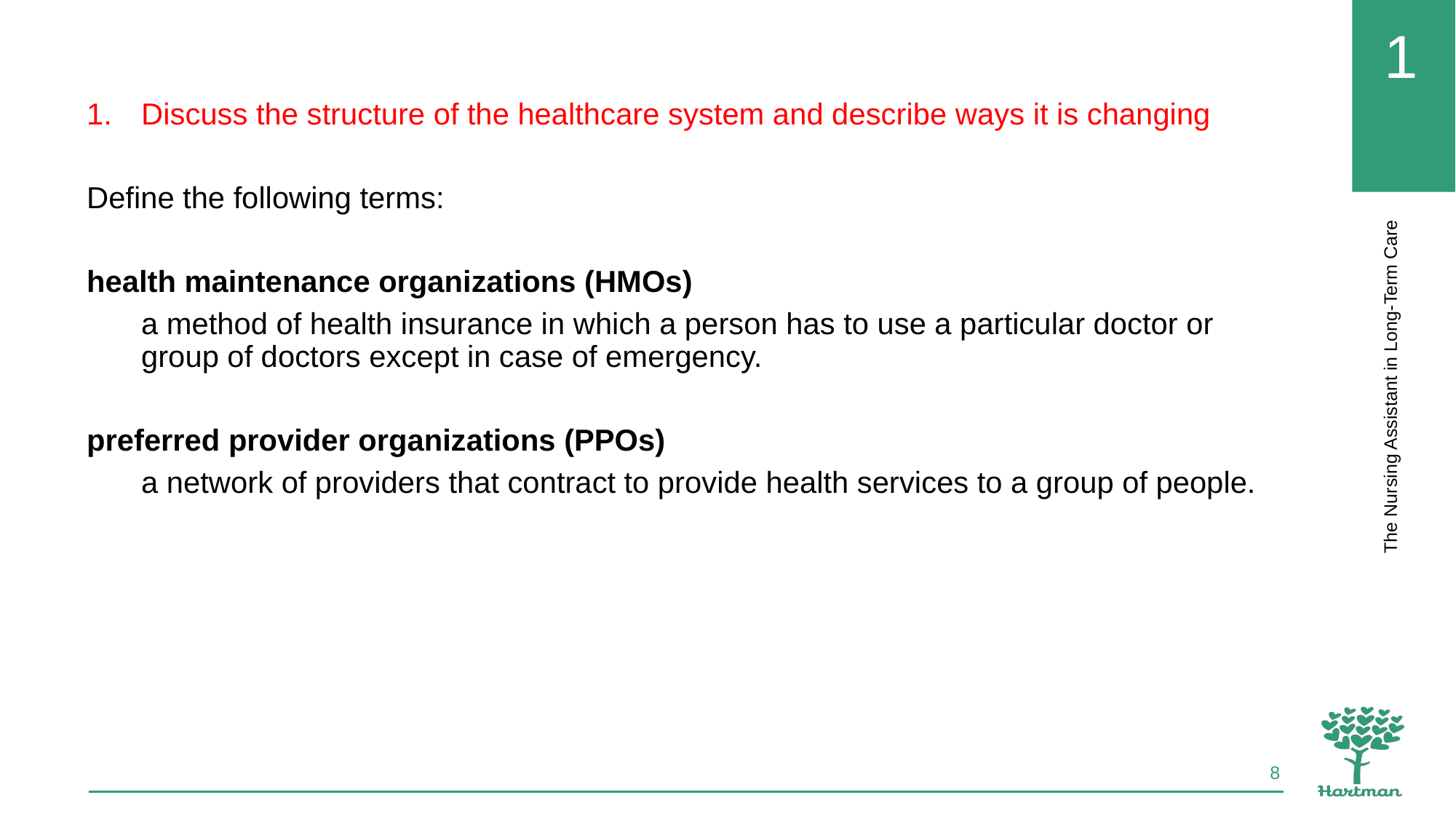

Discuss the structure of the healthcare system and describe ways it is changing

Define the following terms:

health maintenance organizations (HMOs)
a method of health insurance in which a person has to use a particular doctor or group of doctors except in case of emergency.

preferred provider organizations (PPOs)
a network of providers that contract to provide health services to a group of people.

8